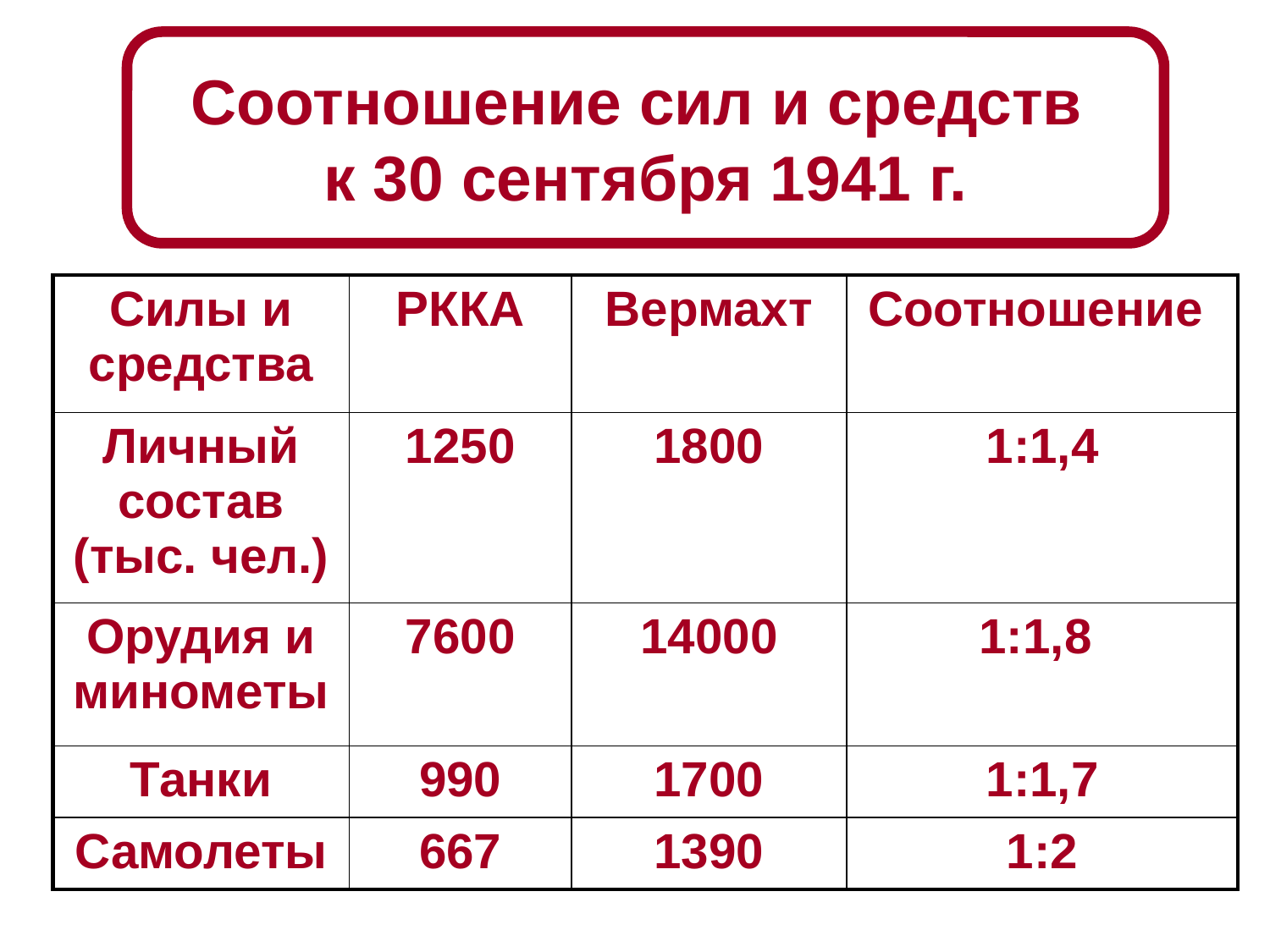

Соотношение сил и средств
к 30 сентября 1941 г.
| Силы и средства | РККА | Вермахт | Соотношение |
| --- | --- | --- | --- |
| Личный состав (тыс. чел.) | 1250 | 1800 | 1:1,4 |
| Орудия и минометы | 7600 | 14000 | 1:1,8 |
| Танки | 990 | 1700 | 1:1,7 |
| Самолеты | 667 | 1390 | 1:2 |